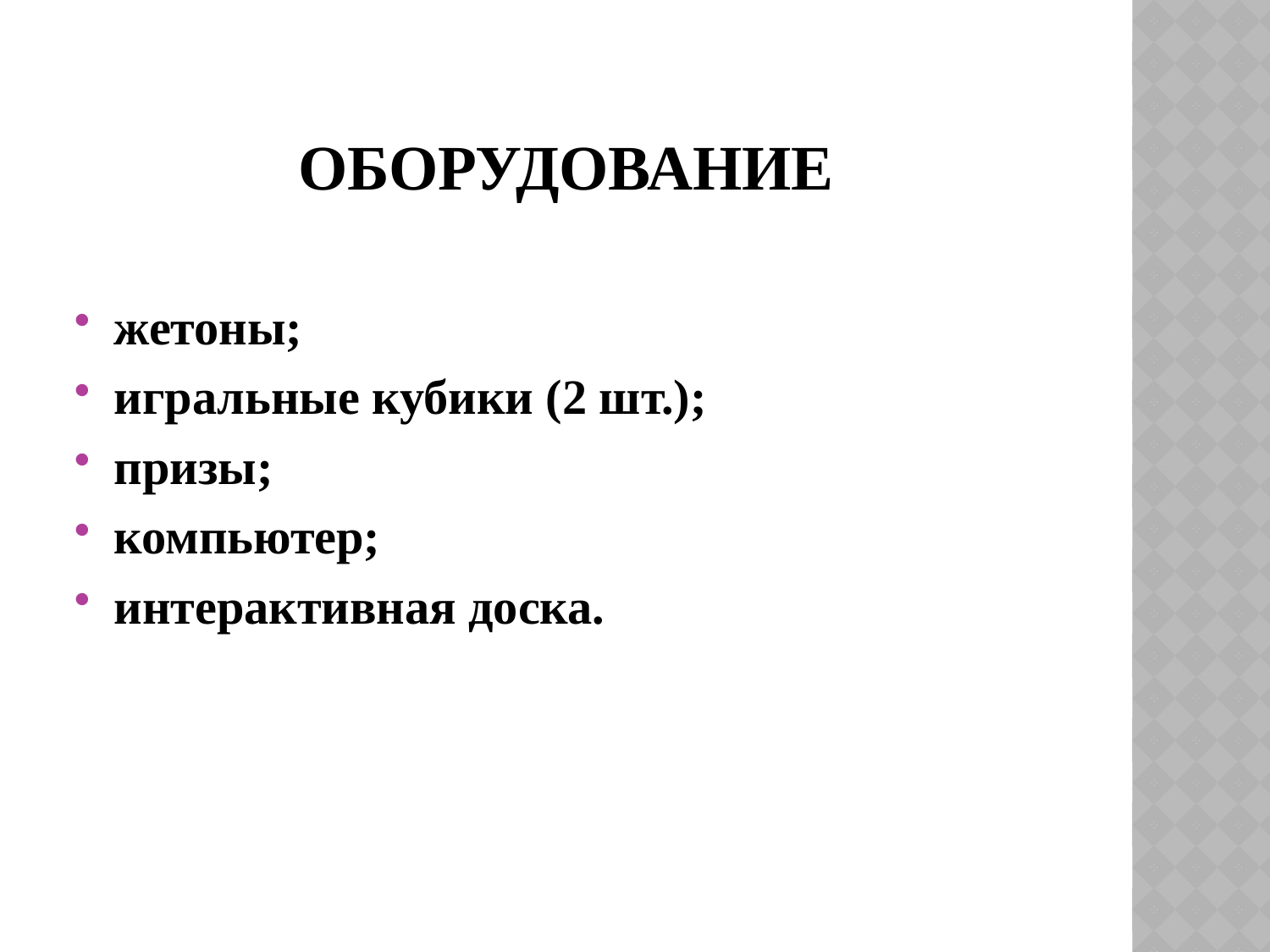

# ОБОРУДОВАНИЕ

жетоны;
игральные кубики (2 шт.);
призы;
компьютер;
интерактивная доска.